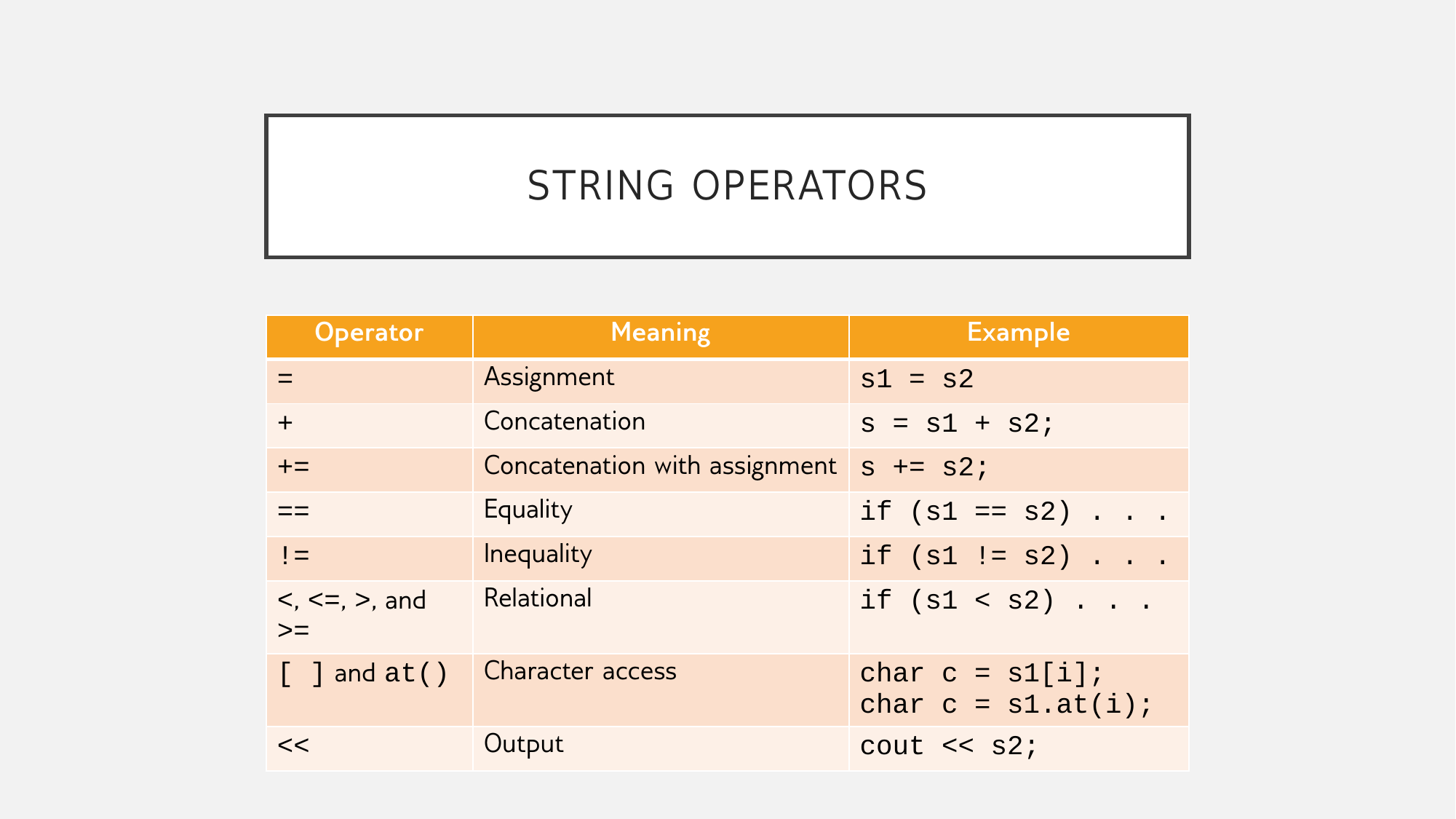

# String Operators
| Operator | Meaning | Example |
| --- | --- | --- |
| = | Assignment | s1 = s2 |
| + | Concatenation | s = s1 + s2; |
| += | Concatenation with assignment | s += s2; |
| == | Equality | if (s1 == s2) . . . |
| != | Inequality | if (s1 != s2) . . . |
| <, <=, >, and >= | Relational | if (s1 < s2) . . . |
| [ ] and at() | Character access | char c = s1[i]; char c = s1.at(i); |
| << | Output | cout << s2; |